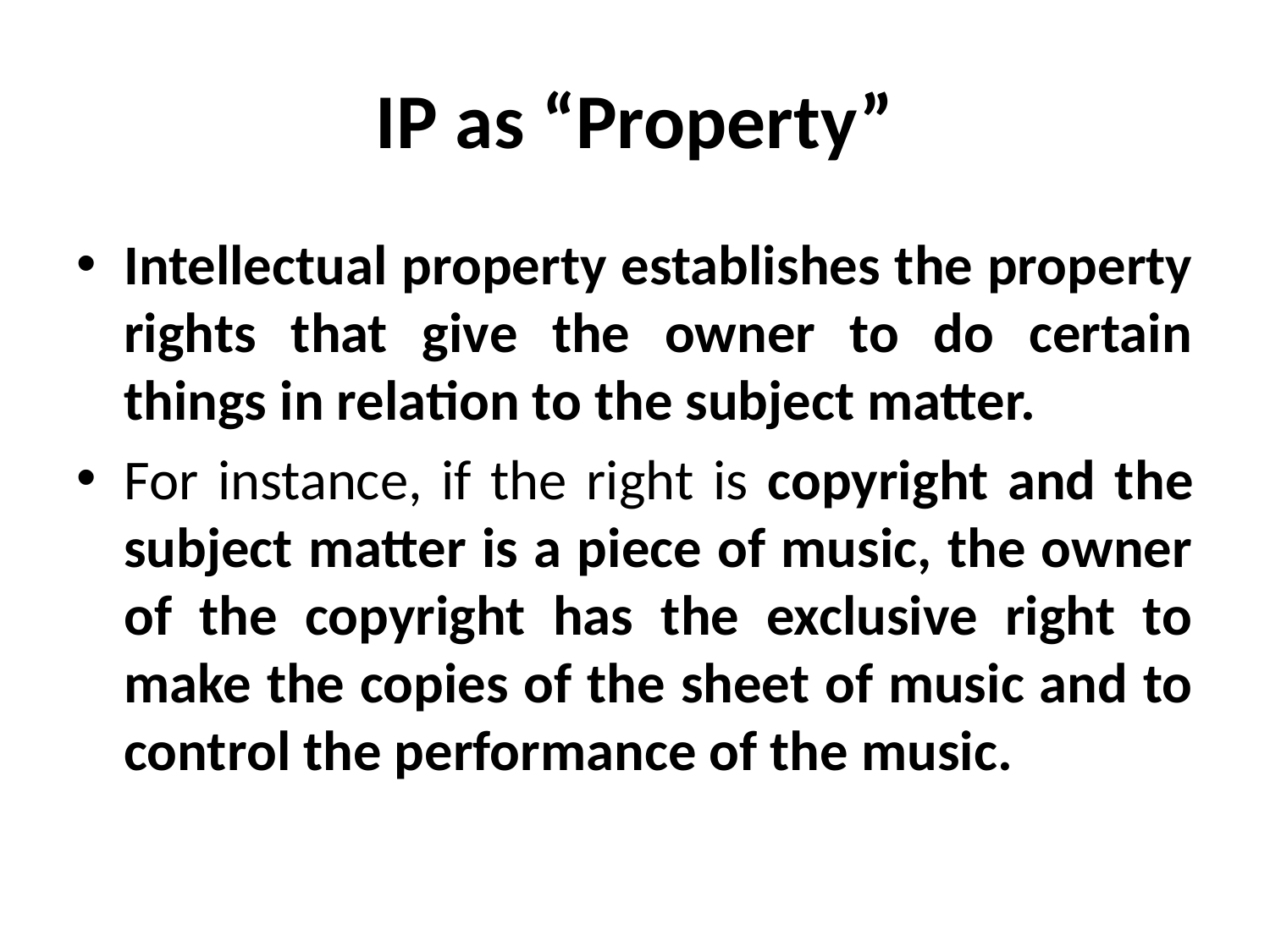

# IP as “Property”
Intellectual property establishes the property rights that give the owner to do certain things in relation to the subject matter.
For instance, if the right is copyright and the subject matter is a piece of music, the owner of the copyright has the exclusive right to make the copies of the sheet of music and to control the performance of the music.